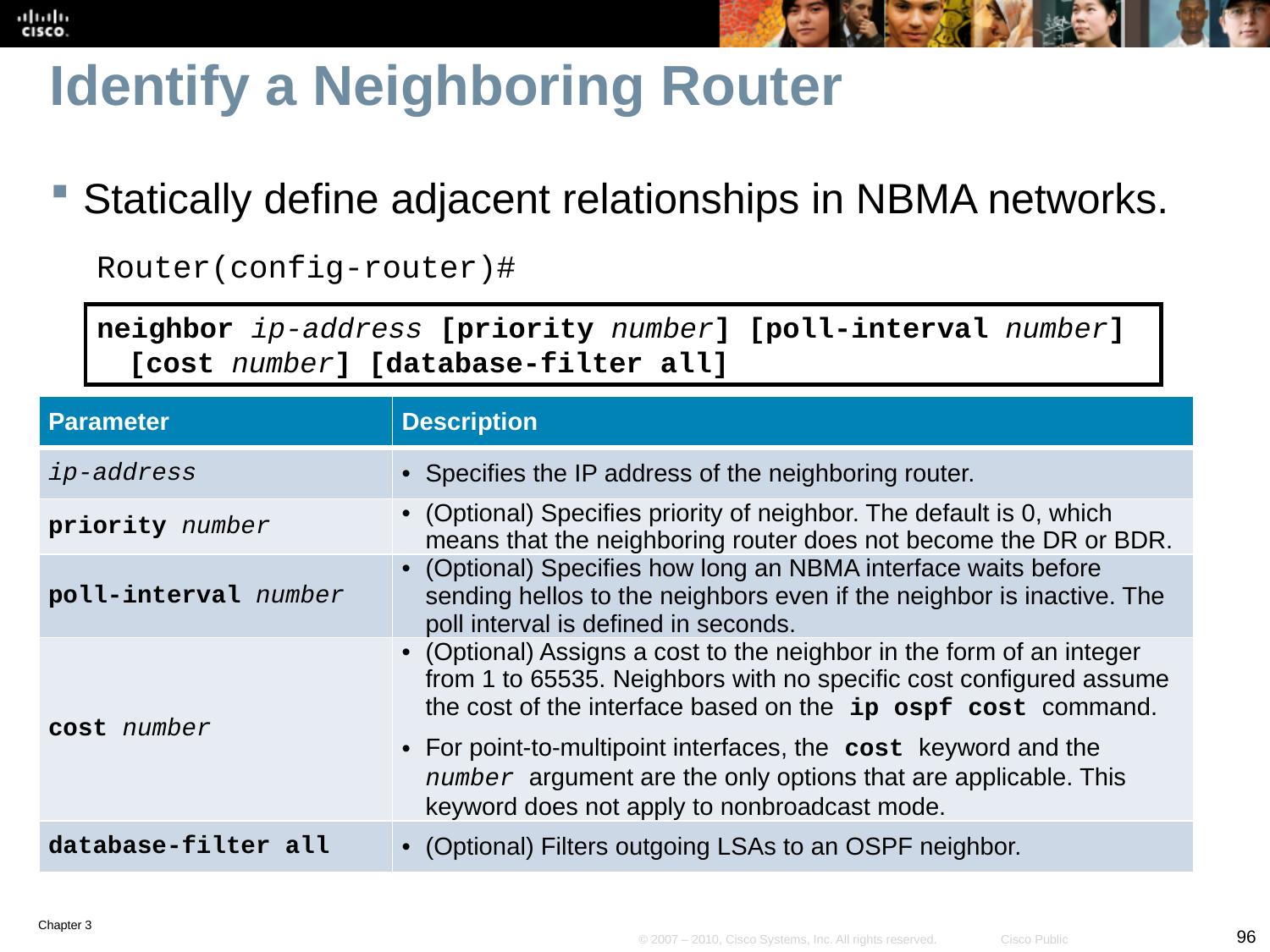

# Identify a Neighboring Router
Statically define adjacent relationships in NBMA networks.
Router(config-router)#
neighbor ip-address [priority number] [poll-interval number] [cost number] [database-filter all]
| Parameter | Description |
| --- | --- |
| ip-address | Specifies the IP address of the neighboring router. |
| priority number | (Optional) Specifies priority of neighbor. The default is 0, which means that the neighboring router does not become the DR or BDR. |
| poll-interval number | (Optional) Specifies how long an NBMA interface waits before sending hellos to the neighbors even if the neighbor is inactive. The poll interval is defined in seconds. |
| cost number | (Optional) Assigns a cost to the neighbor in the form of an integer from 1 to 65535. Neighbors with no specific cost configured assume the cost of the interface based on the ip ospf cost command. For point-to-multipoint interfaces, the cost keyword and the number argument are the only options that are applicable. This keyword does not apply to nonbroadcast mode. |
| database-filter all | (Optional) Filters outgoing LSAs to an OSPF neighbor. |